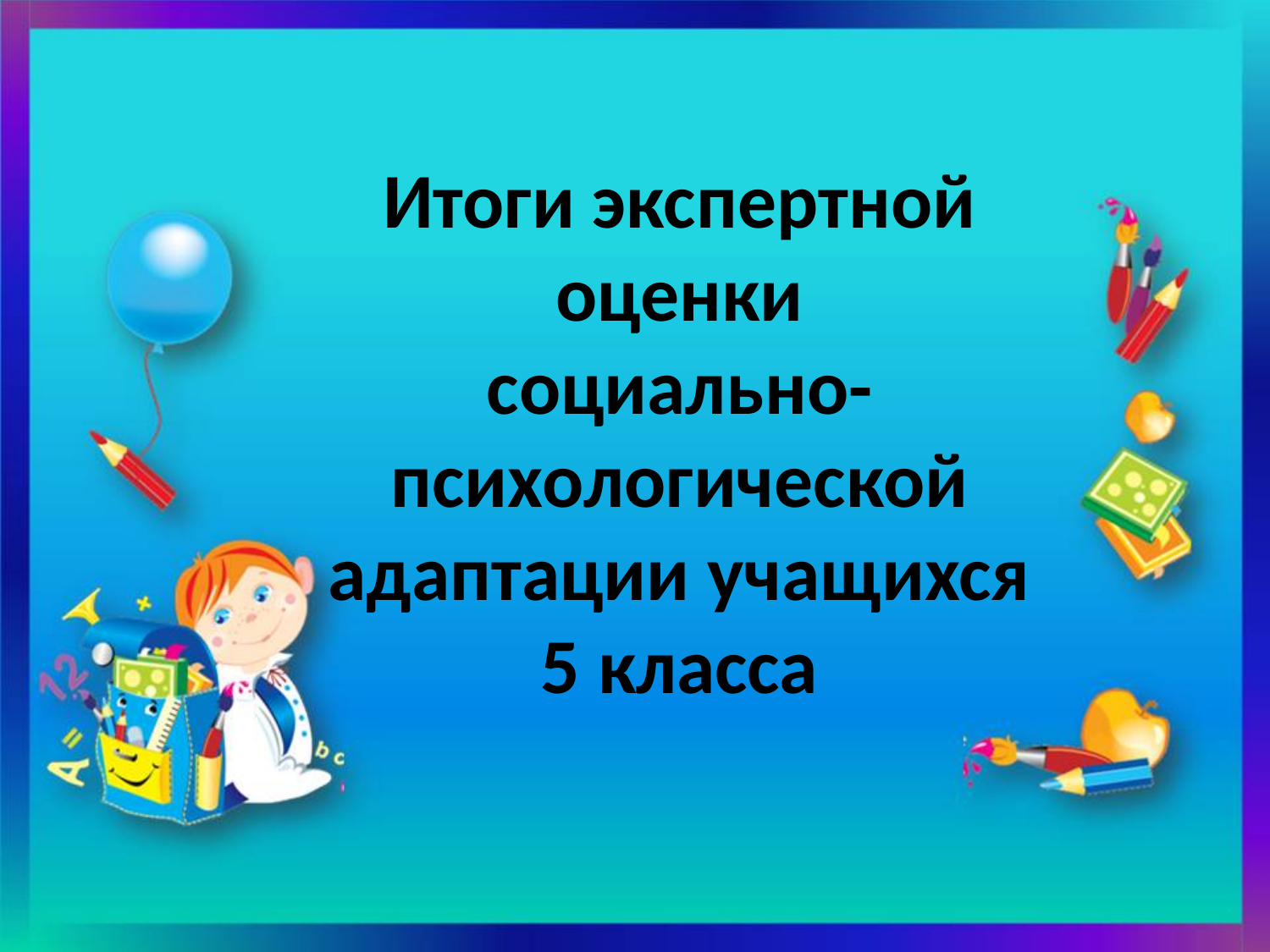

# Итоги экспертной оценки социально-психологической адаптации учащихся 5 класса